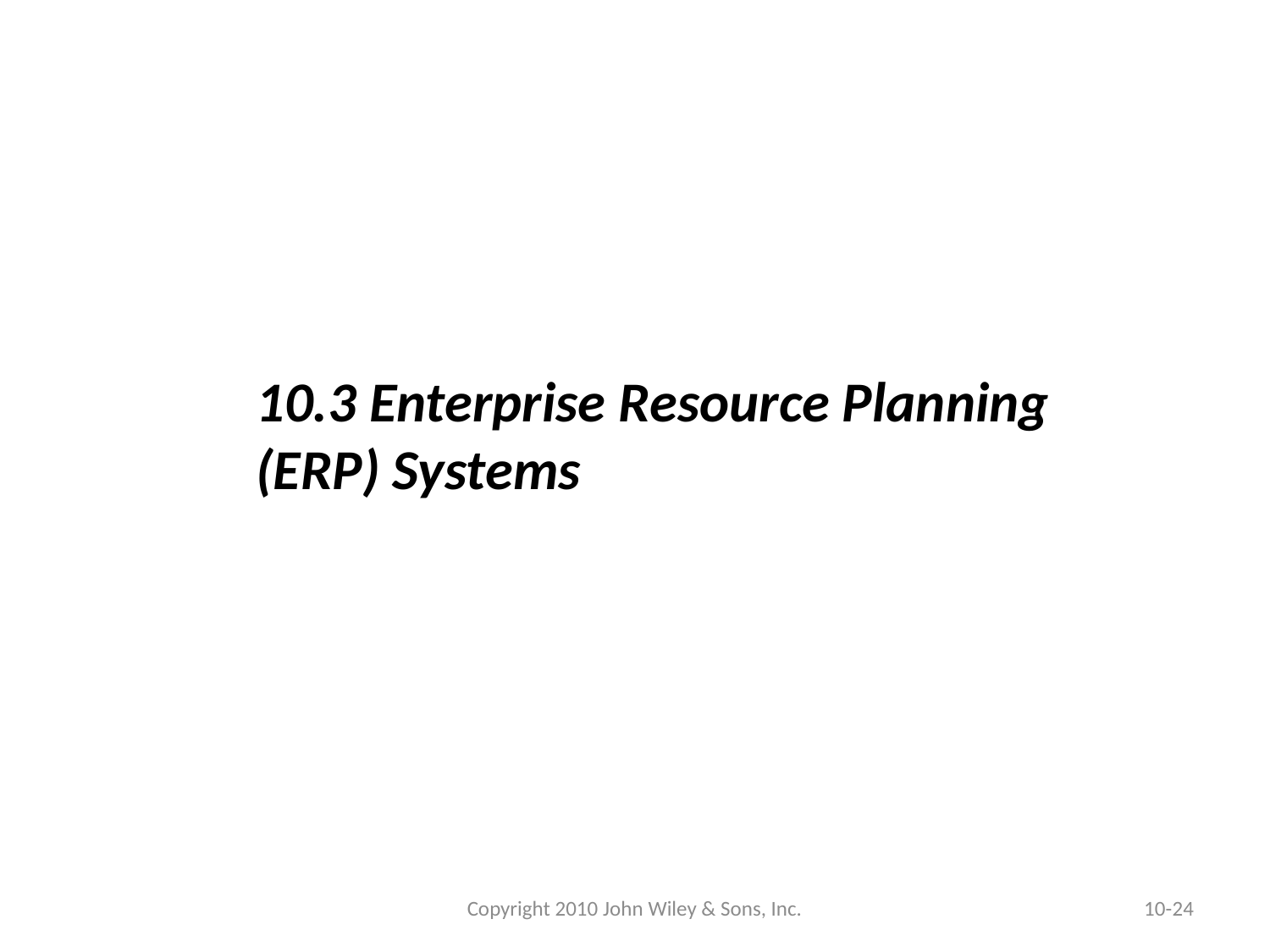

10.3 Enterprise Resource Planning (ERP) Systems
Copyright 2010 John Wiley & Sons, Inc.
10-24